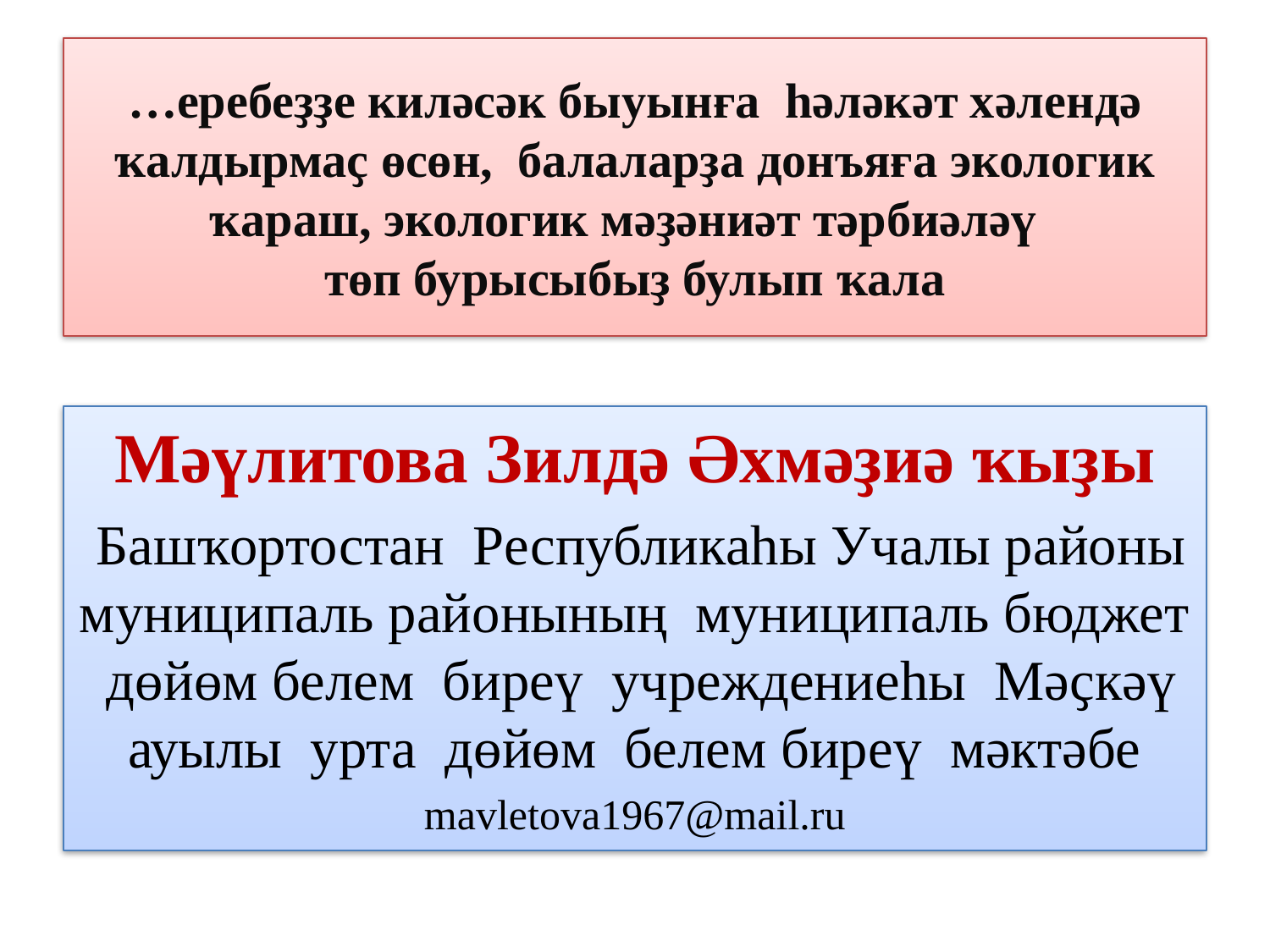

# …еребеҙҙе киләсәк быуынға  һәләкәт хәлендә ҡалдырмаҫ өсөн,  балаларҙа донъяға экологик ҡараш, экологик мәҙәниәт тәрбиәләү төп бурысыбыҙ булып ҡала
Мәүлитова Зилдә Әхмәҙиә ҡыҙы
 Башҡортостан  Республикаһы Учалы районы муниципаль районының  муниципаль бюджет   дөйөм белем  биреү  учреждениеһы  Мәҫкәү  ауылы  урта  дөйөм  белем биреү  мәктәбе
mavletova1967@mail.ru